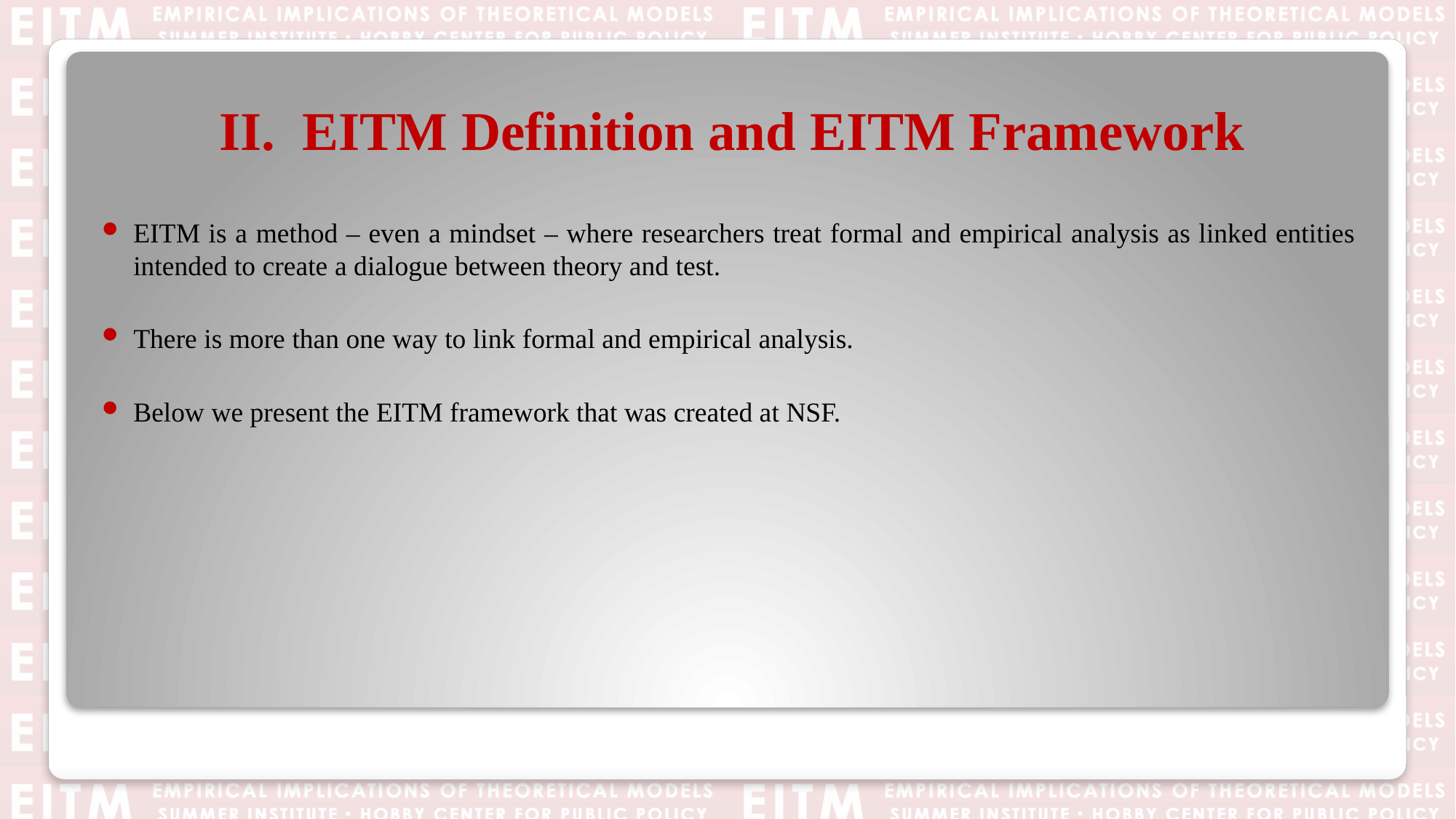

# II.  EITM Definition and EITM Framework
EITM is a method – even a mindset – where researchers treat formal and empirical analysis as linked entities intended to create a dialogue between theory and test.

There is more than one way to link formal and empirical analysis.

Below we present the EITM framework that was created at NSF.